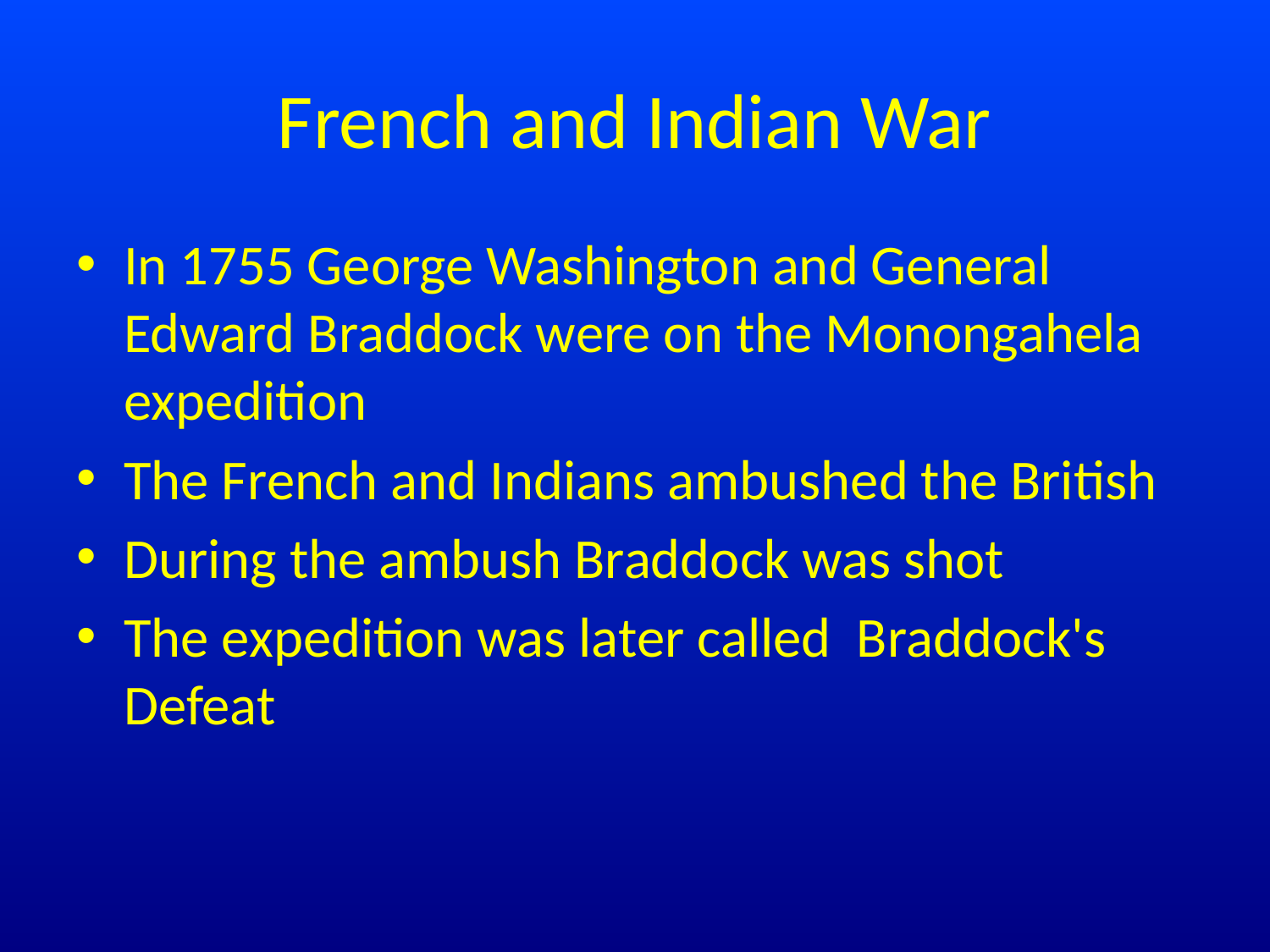

# French and Indian War
In 1755 George Washington and General Edward Braddock were on the Monongahela expedition
The French and Indians ambushed the British
During the ambush Braddock was shot
The expedition was later called  Braddock's Defeat